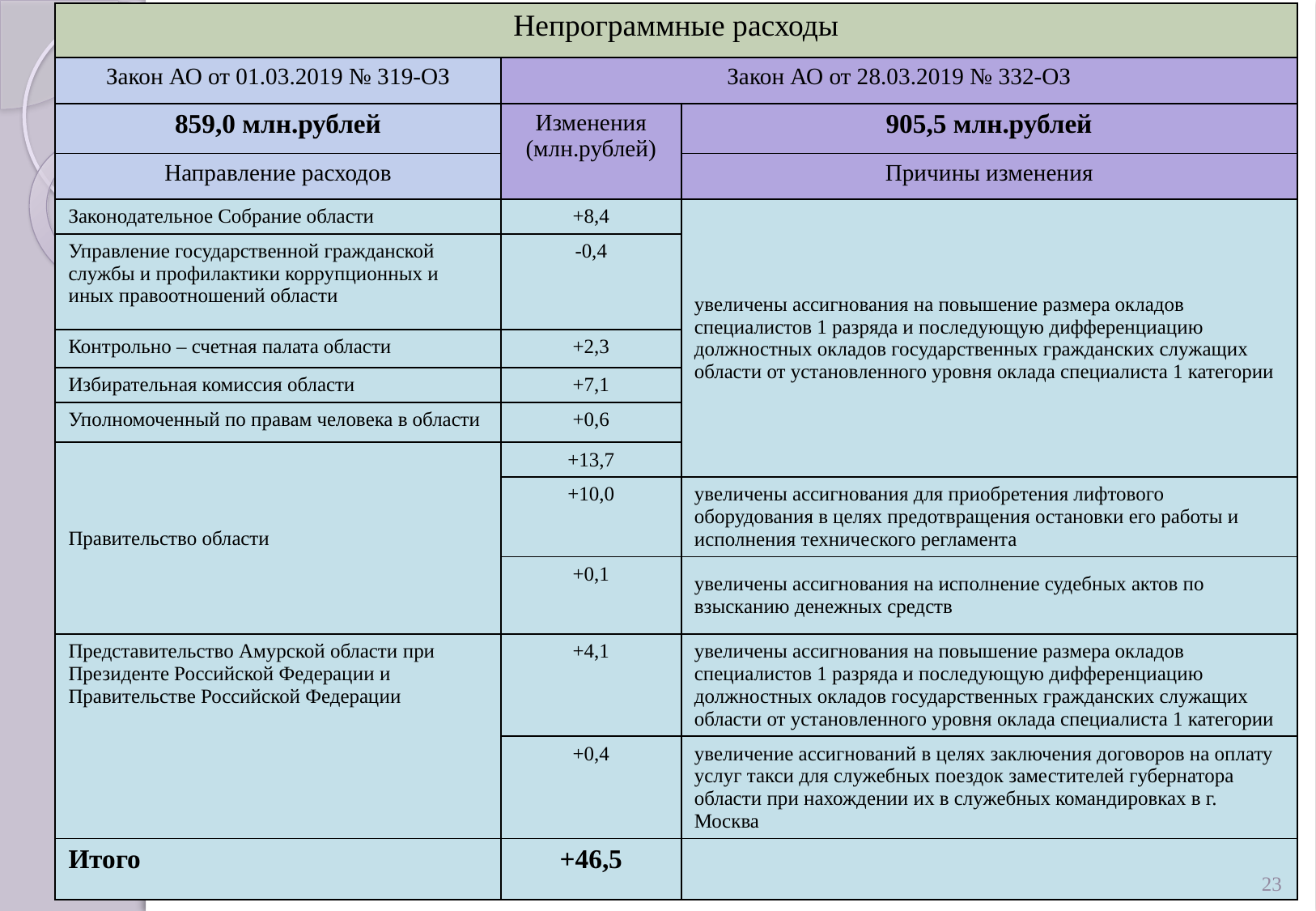

| Непрограммные расходы |  |  |
| --- | --- | --- |
| Закон АО от 01.03.2019 № 319-ОЗ | Закон АО от 28.03.2019 № 332-ОЗ |  |
| 859,0 млн.рублей | Изменения (млн.рублей) | 905,5 млн.рублей |
| Направление расходов |  | Причины изменения |
| Законодательное Собрание области | +8,4 | увеличены ассигнования на повышение размера окладов специалистов 1 разряда и последующую дифференциацию должностных окладов государственных гражданских служащих области от установленного уровня оклада специалиста 1 категории |
| Управление государственной гражданской службы и профилактики коррупционных и иных правоотношений области | -0,4 |  |
| Контрольно – счетная палата области | +2,3 |  |
| Избирательная комиссия области | +7,1 |  |
| Уполномоченный по правам человека в области | +0,6 |  |
| Правительство области | +13,7 |  |
|  | +10,0 | увеличены ассигнования для приобретения лифтового оборудования в целях предотвращения остановки его работы и исполнения технического регламента |
|  | +0,1 | увеличены ассигнования на исполнение судебных актов по взысканию денежных средств |
| Представительство Амурской области при Президенте Российской Федерации и Правительстве Российской Федерации | +4,1 | увеличены ассигнования на повышение размера окладов специалистов 1 разряда и последующую дифференциацию должностных окладов государственных гражданских служащих области от установленного уровня оклада специалиста 1 категории |
|  | +0,4 | увеличение ассигнований в целях заключения договоров на оплату услуг такси для служебных поездок заместителей губернатора области при нахождении их в служебных командировках в г. Москва |
| Итого | +46,5 |  |
23